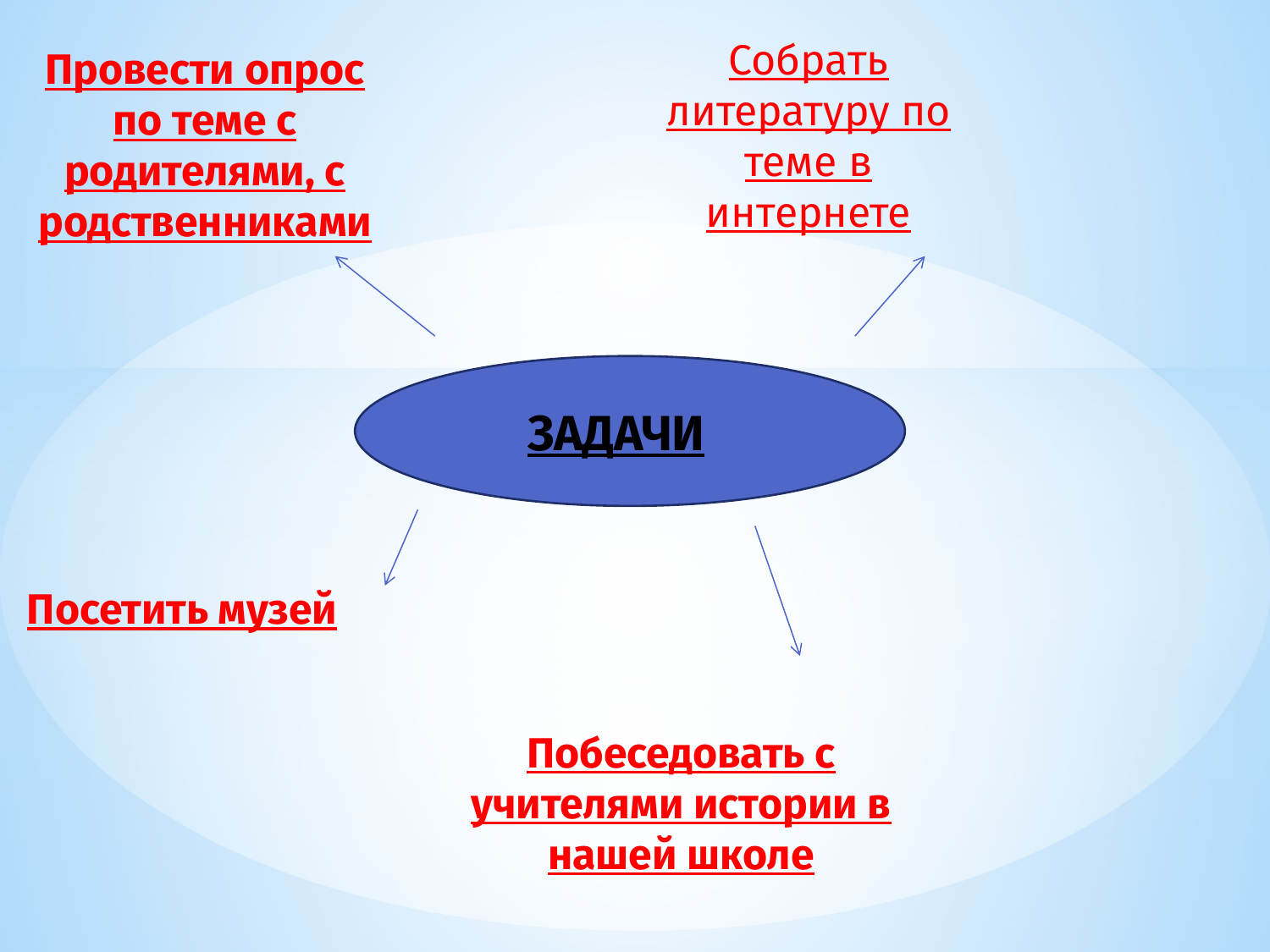

Собрать литературу по теме в интернете
Провести опрос по теме с родителями, с родственниками

ЗАДАЧИ
Посетить музей
Побеседовать с учителями истории в нашей школе